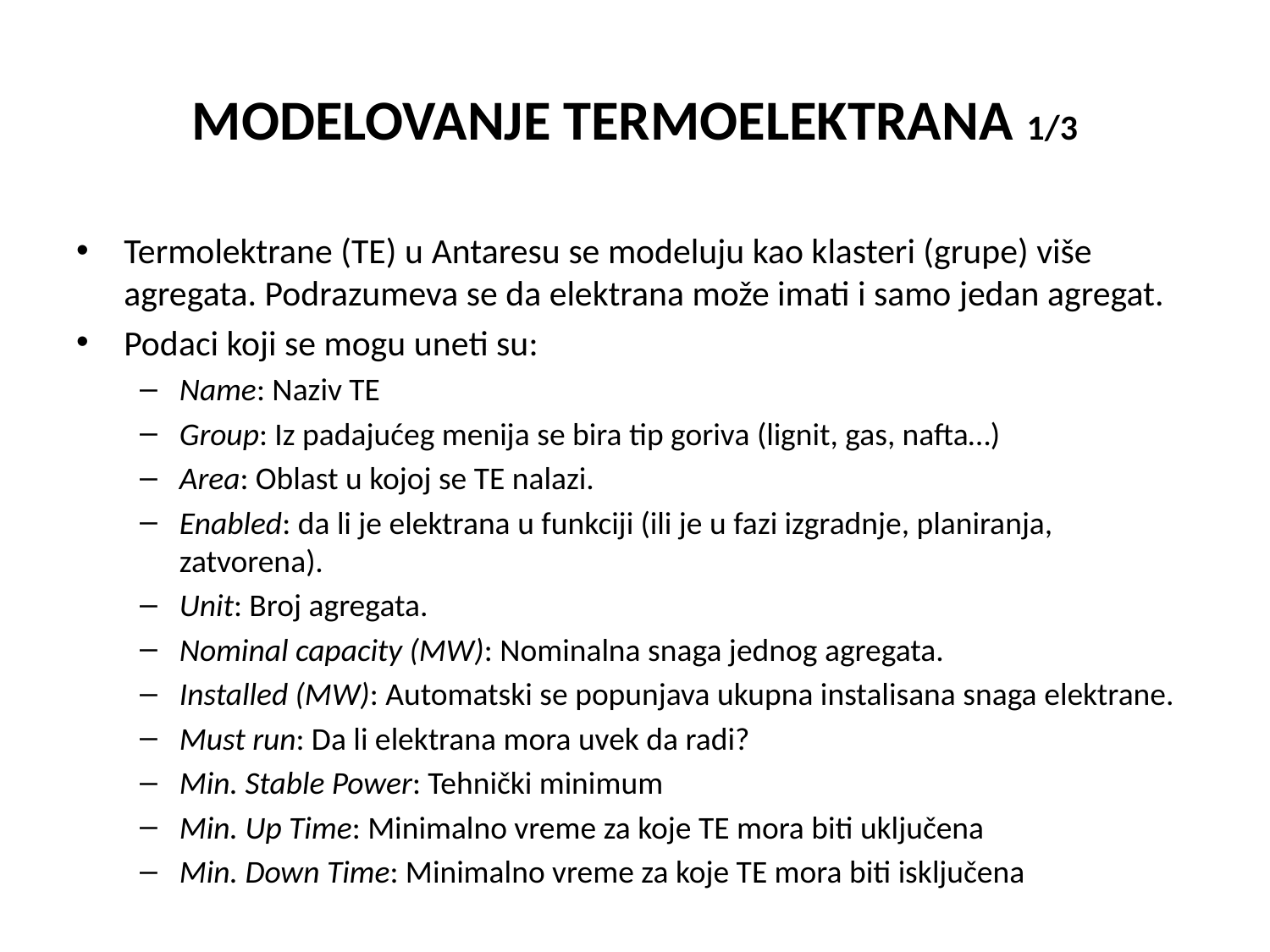

# MODELOVANJE TERMOELEKTRANA 1/3
Termolektrane (TE) u Antaresu se modeluju kao klasteri (grupe) više agregata. Podrazumeva se da elektrana može imati i samo jedan agregat.
Podaci koji se mogu uneti su:
Name: Naziv TE
Group: Iz padajućeg menija se bira tip goriva (lignit, gas, nafta…)
Area: Oblast u kojoj se TE nalazi.
Enabled: da li je elektrana u funkciji (ili je u fazi izgradnje, planiranja, zatvorena).
Unit: Broj agregata.
Nominal capacity (MW): Nominalna snaga jednog agregata.
Installed (MW): Automatski se popunjava ukupna instalisana snaga elektrane.
Must run: Da li elektrana mora uvek da radi?
Min. Stable Power: Tehnički minimum
Min. Up Time: Minimalno vreme za koje TE mora biti uključena
Min. Down Time: Minimalno vreme za koje TE mora biti isključena